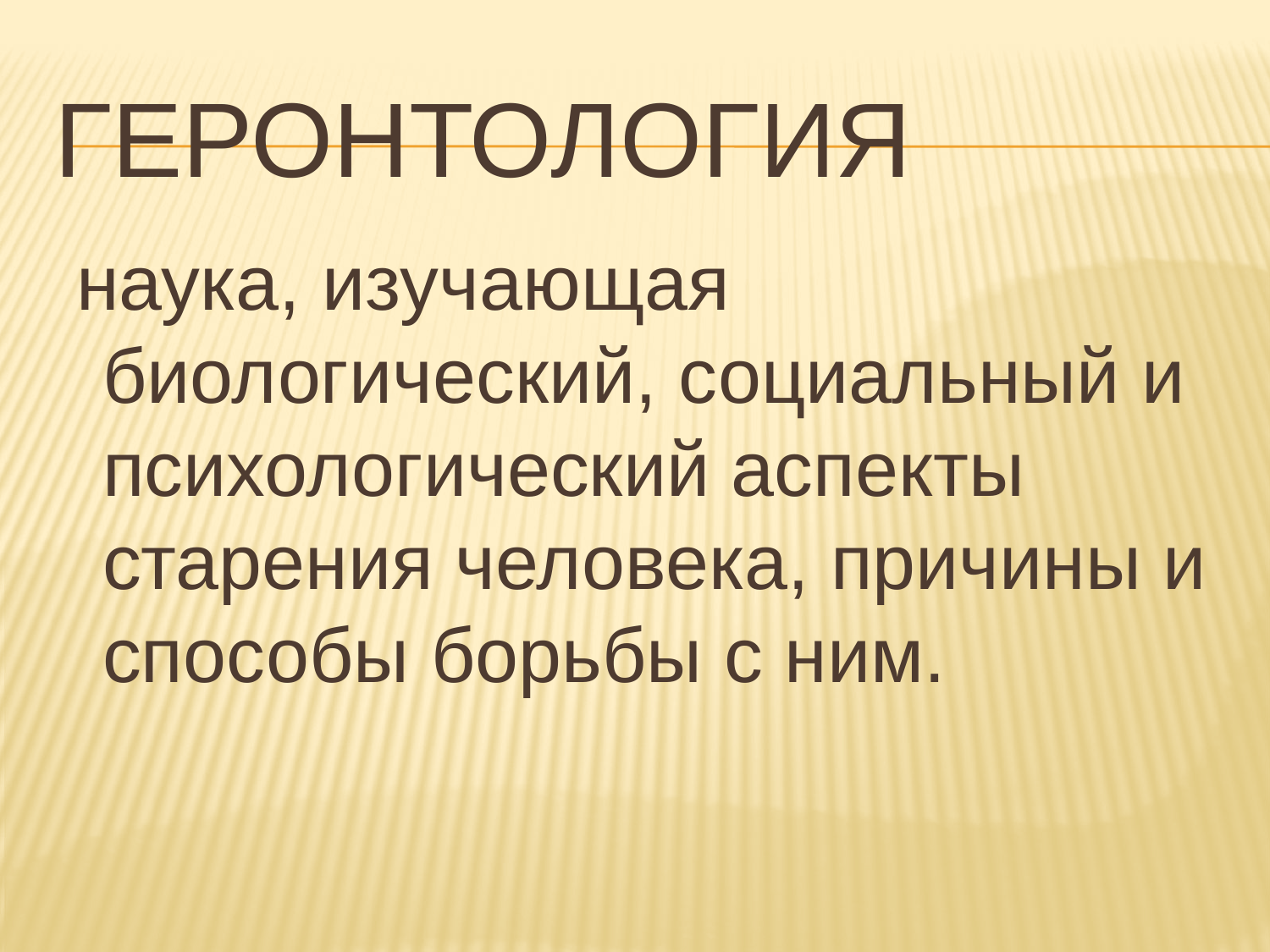

# геронтология
 наука, изучающая биологический, социальный и психологический аспекты старения человека, причины и способы борьбы с ним.